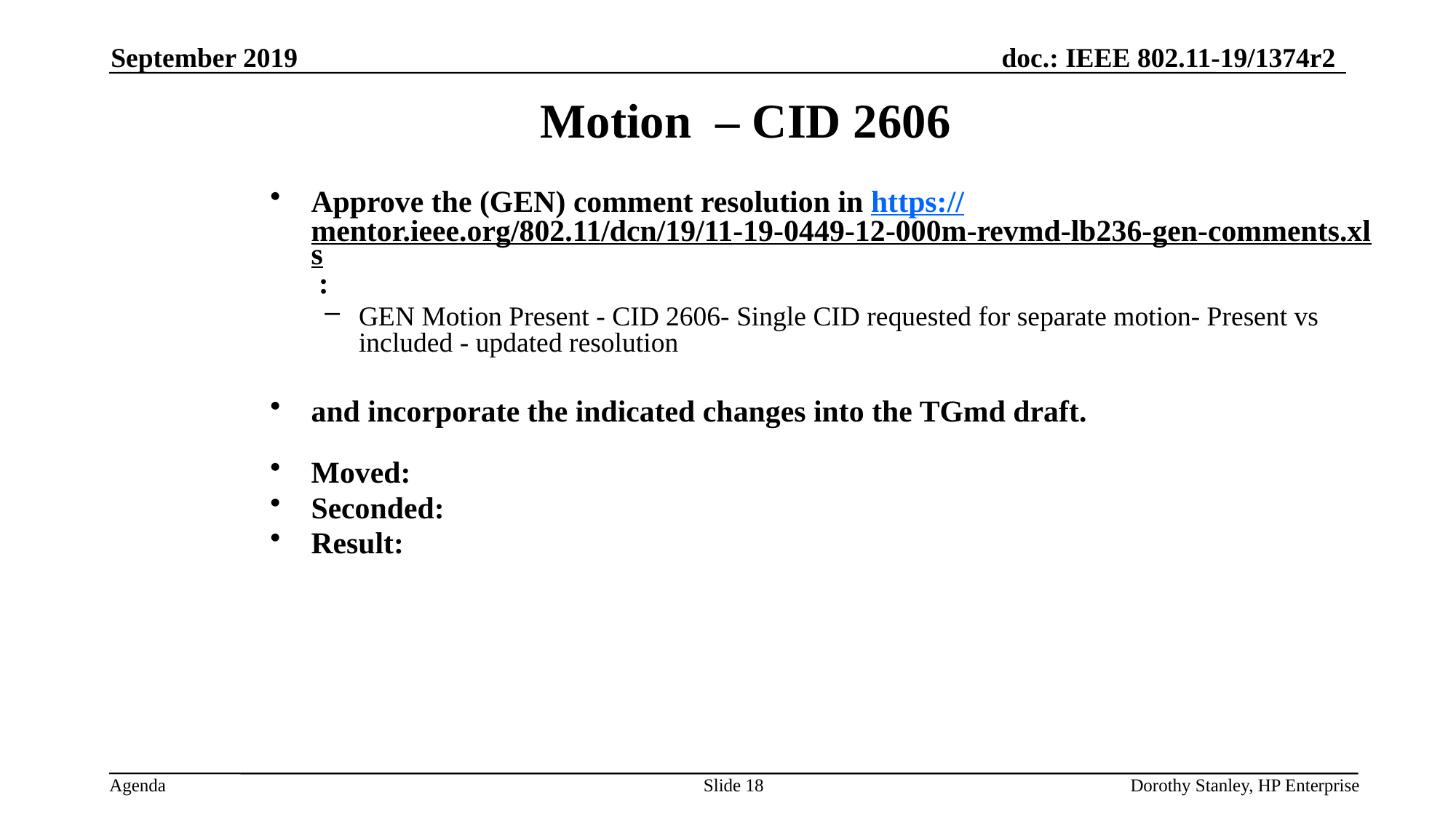

September 2019
Motion  – CID 2606
Approve the (GEN) comment resolution in https://mentor.ieee.org/802.11/dcn/19/11-19-0449-12-000m-revmd-lb236-gen-comments.xls :
GEN Motion Present - CID 2606- Single CID requested for separate motion- Present vs included - updated resolution

and incorporate the indicated changes into the TGmd draft.
Moved:
Seconded:
Result:

Slide 18
Dorothy Stanley, HP Enterprise